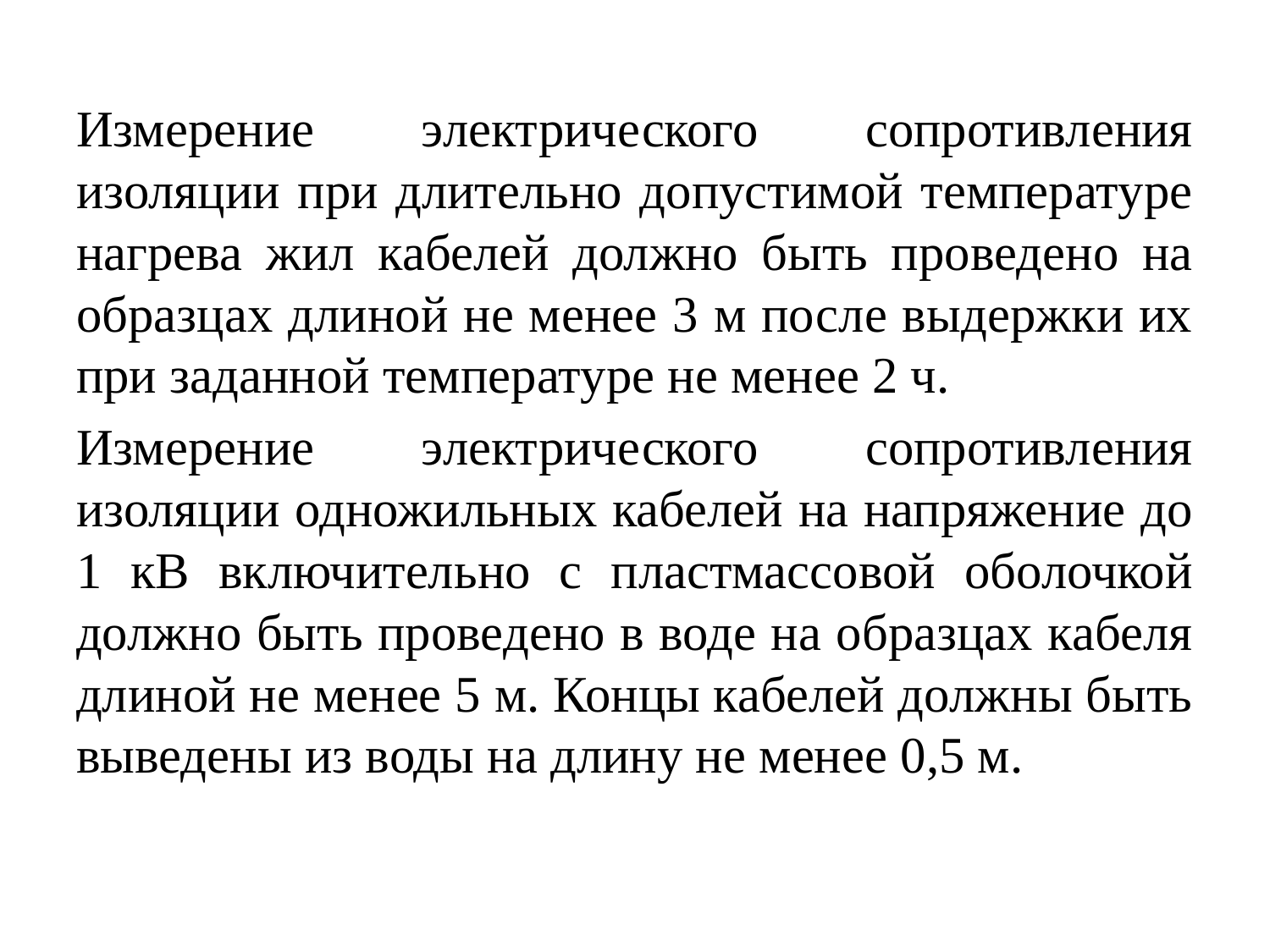

#
Измерение электрического сопротивления изоляции при длительно допустимой температуре нагрева жил кабелей должно быть проведено на образцах длиной не менее 3 м после выдержки их при заданной температуре не менее 2 ч.
Измерение электрического сопротивления изоляции одножильных кабелей на напряжение до 1 кВ включительно с пластмассовой оболочкой должно быть проведено в воде на образцах кабеля длиной не менее 5 м. Концы кабелей должны быть выведены из воды на длину не менее 0,5 м.